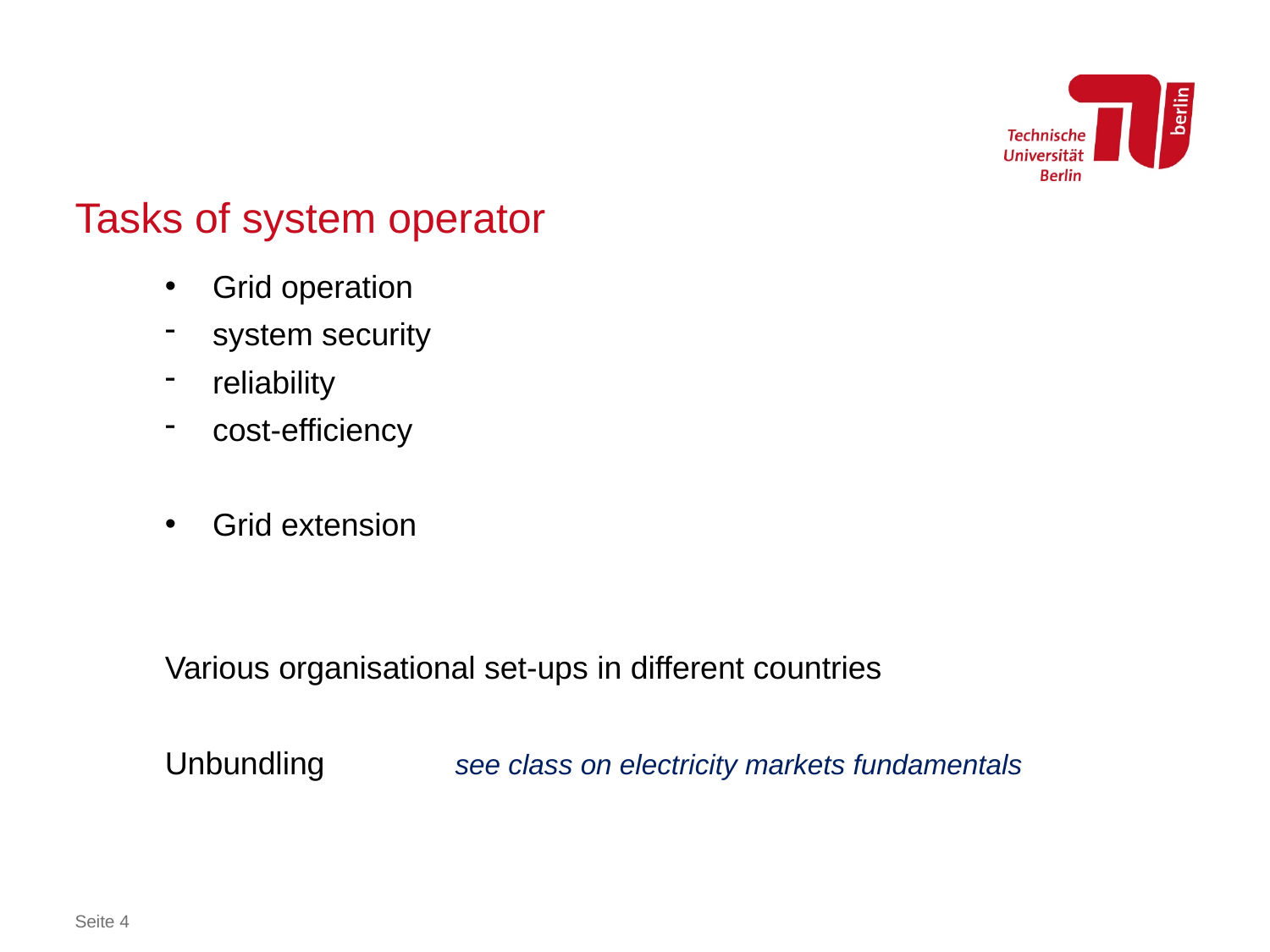

# Tasks of system operator
Grid operation
system security
reliability
cost-efficiency

Grid extension

Various organisational set-ups in different countries

Unbundling	             see class on electricity markets fundamentals
Seite 4